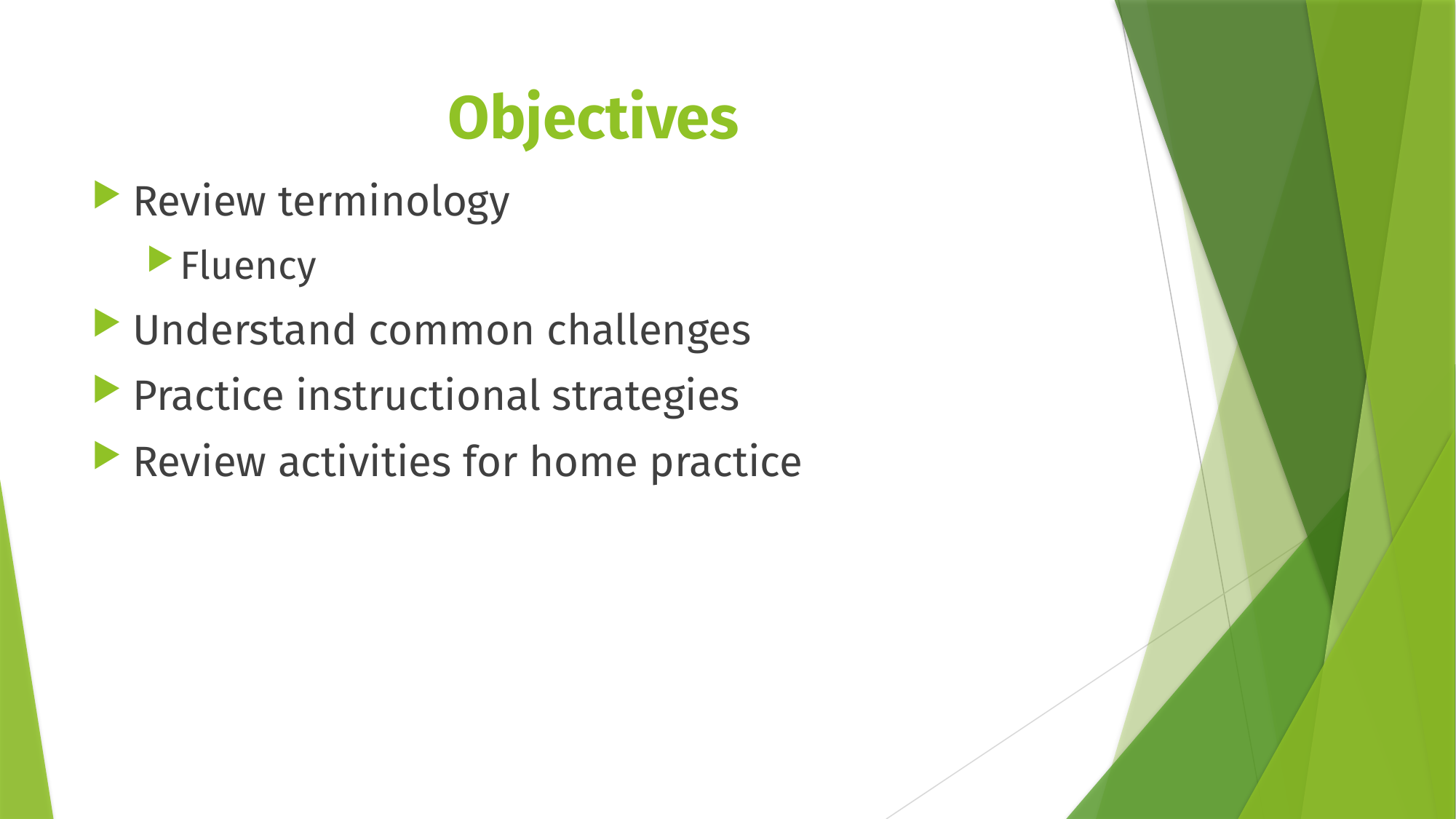

# Objectives
Review terminology
Fluency
Understand common challenges
Practice instructional strategies
Review activities for home practice